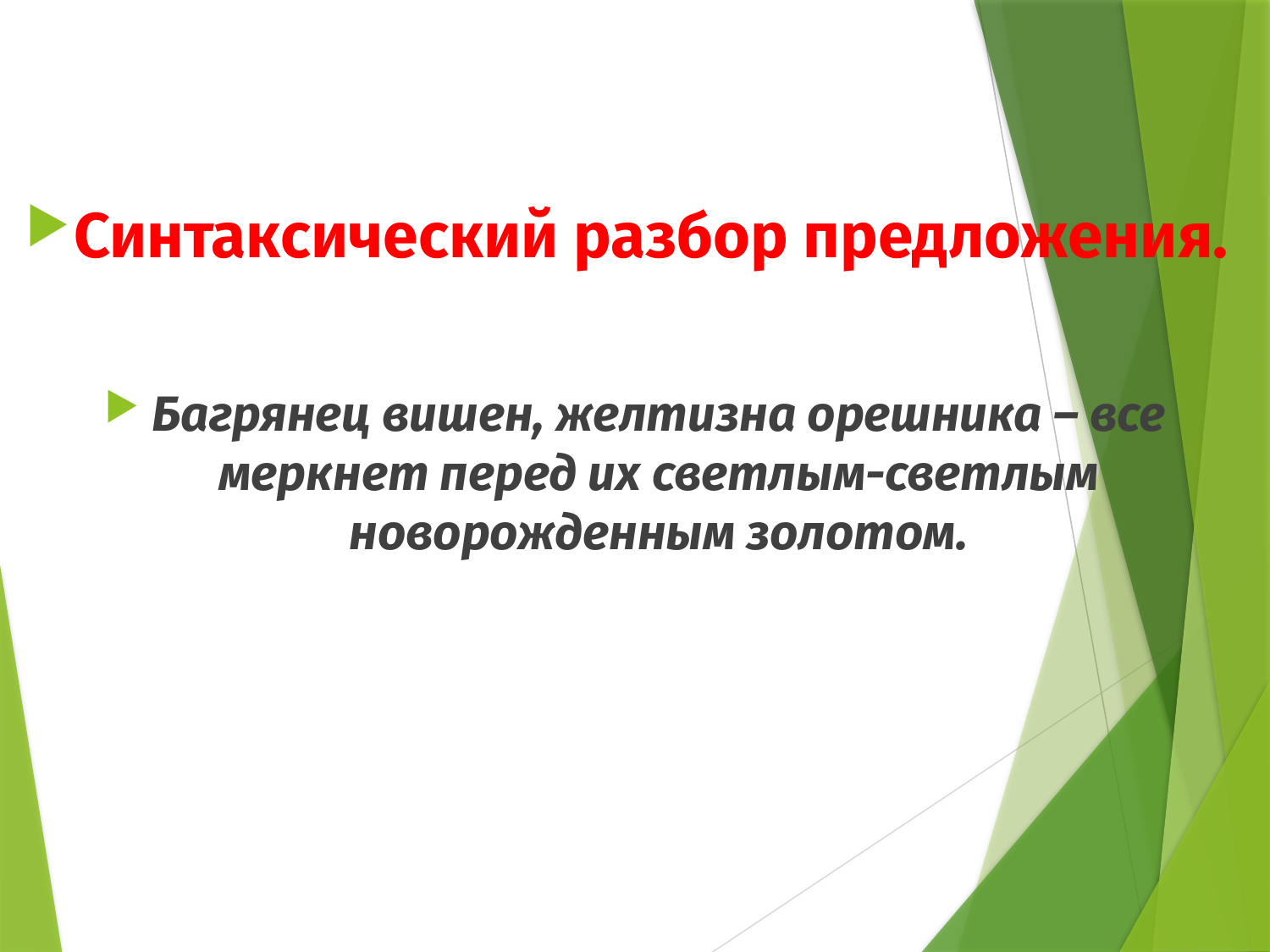

Синтаксический разбор предложения.

Багрянец вишен, желтизна орешника – все меркнет перед их светлым-светлым новорожденным золотом.